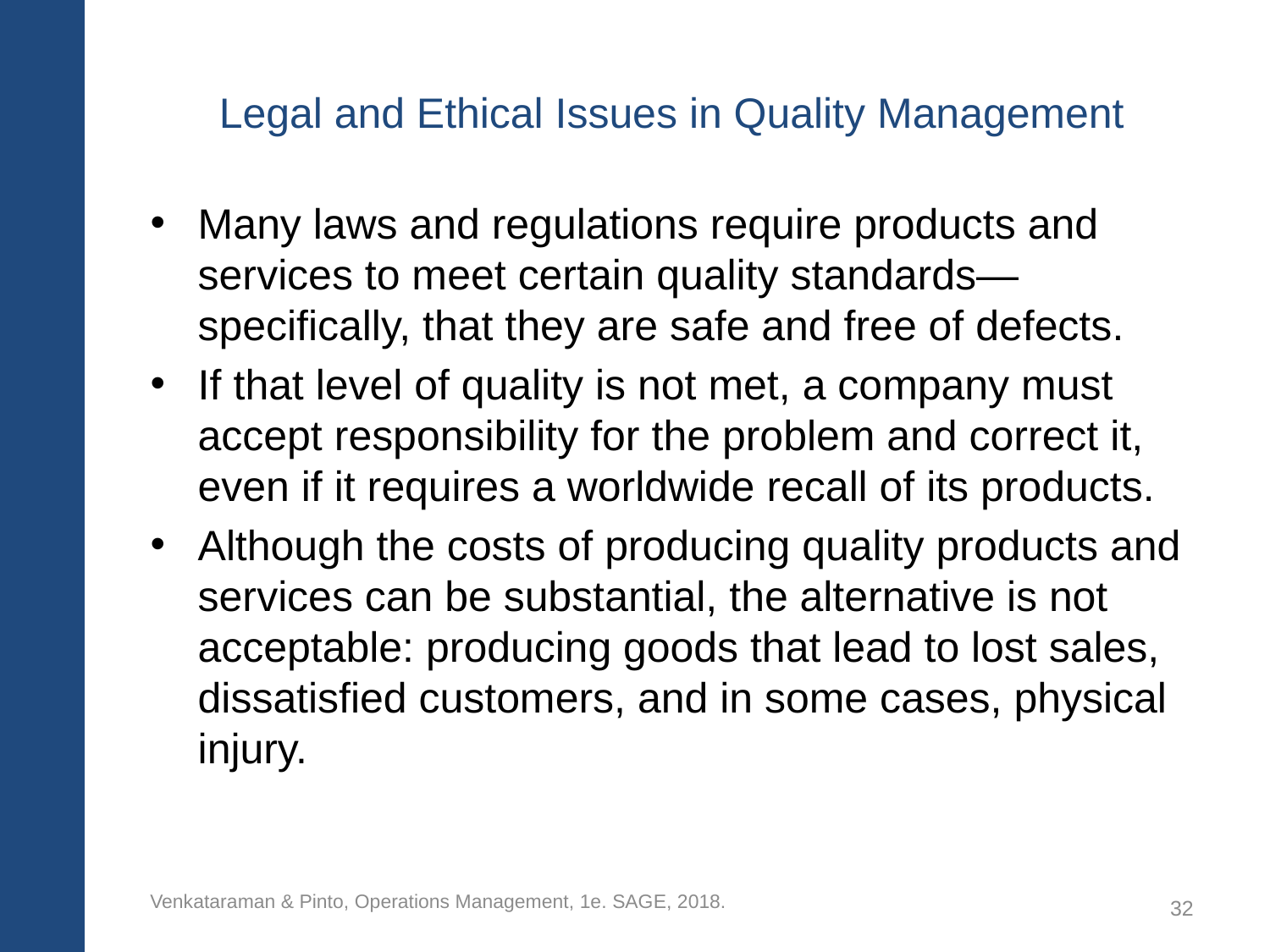

# Legal and Ethical Issues in Quality Management
Many laws and regulations require products and services to meet certain quality standards—specifically, that they are safe and free of defects.
If that level of quality is not met, a company must accept responsibility for the problem and correct it, even if it requires a worldwide recall of its products.
Although the costs of producing quality products and services can be substantial, the alternative is not acceptable: producing goods that lead to lost sales, dissatisfied customers, and in some cases, physical injury.
Venkataraman & Pinto, Operations Management, 1e. SAGE, 2018.
32